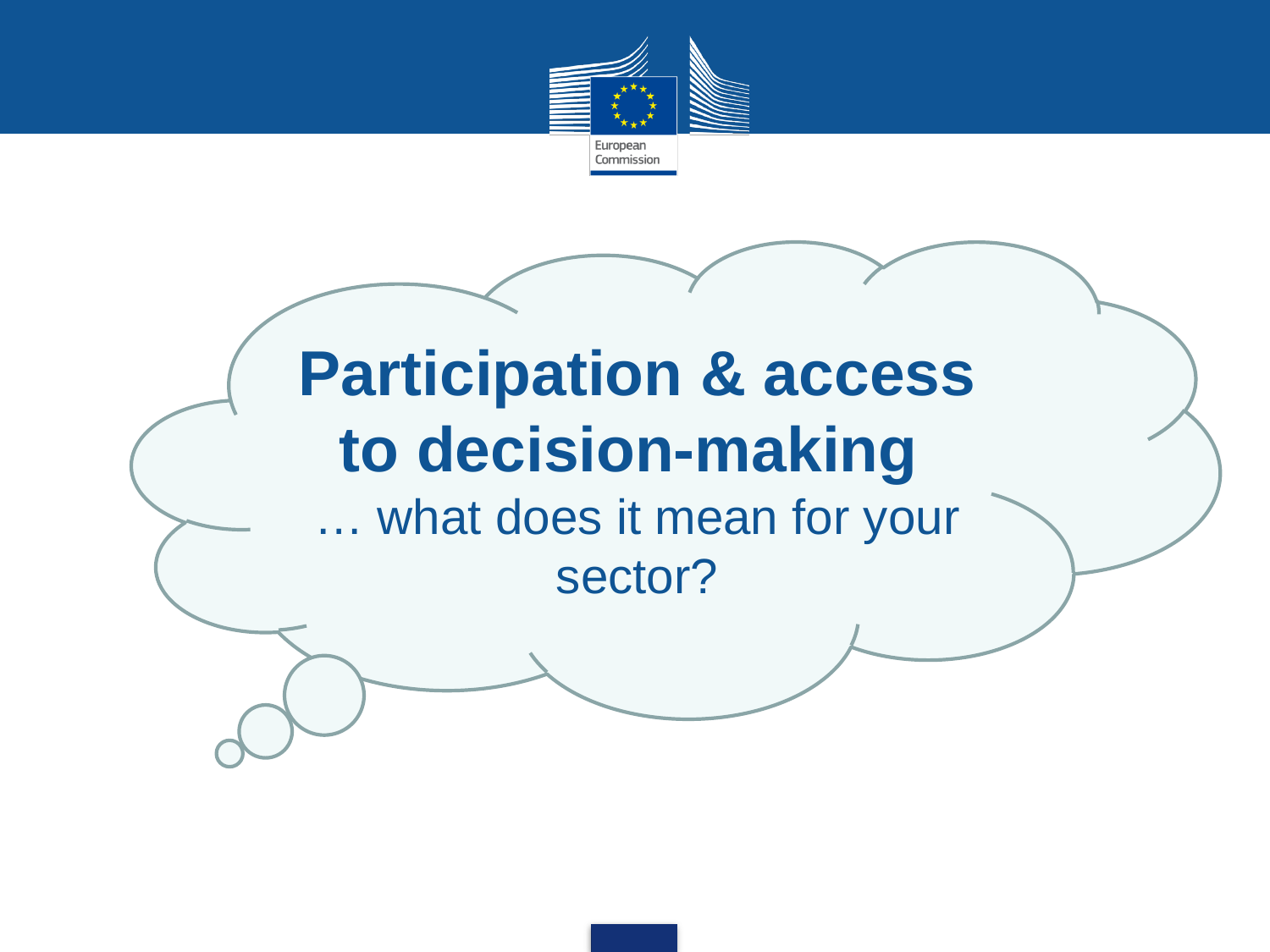

Participation & access to decision-making
… what does it mean for your sector?